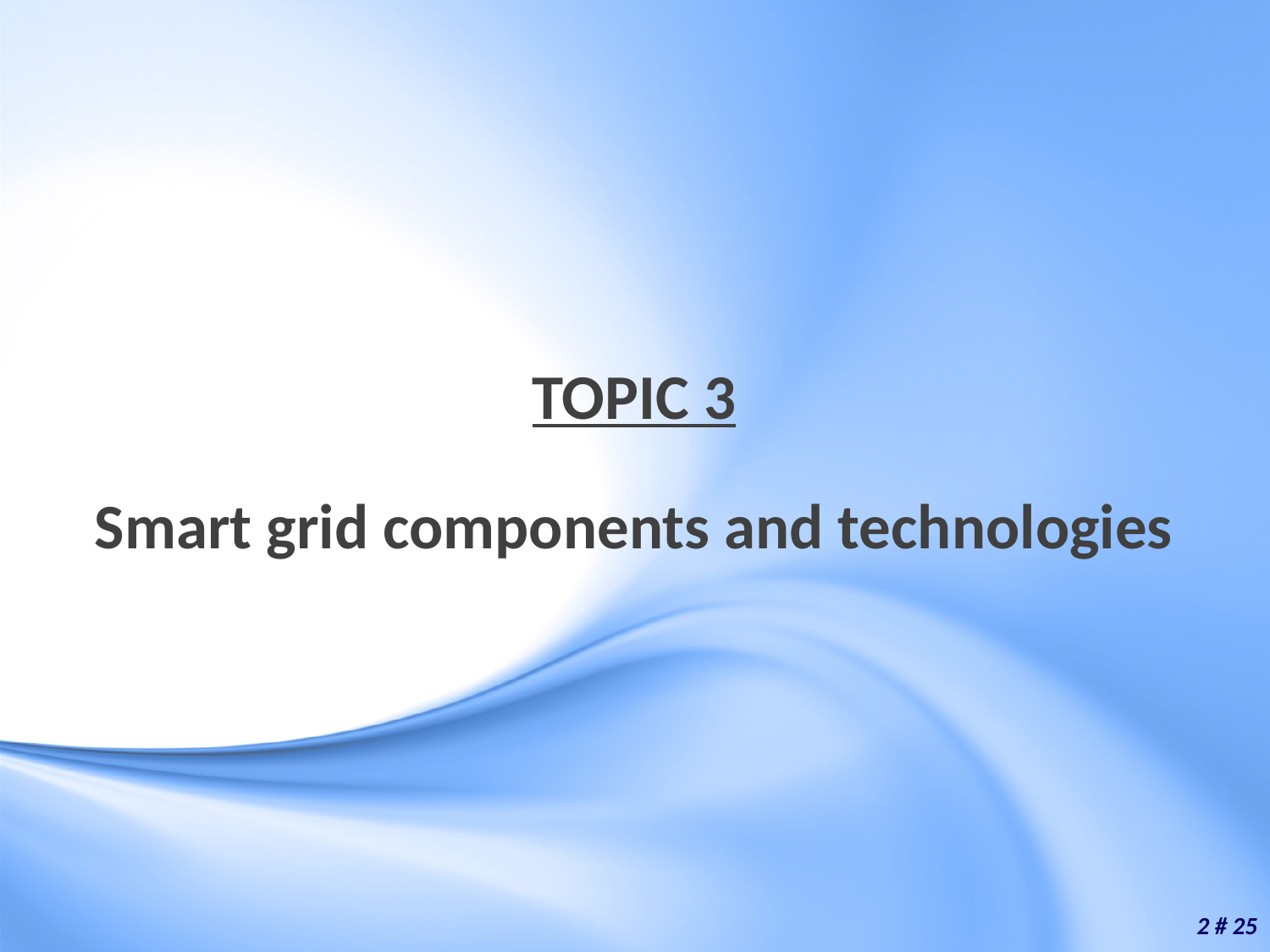

TOPIC 3
Smart grid components and technologies
2 # 25